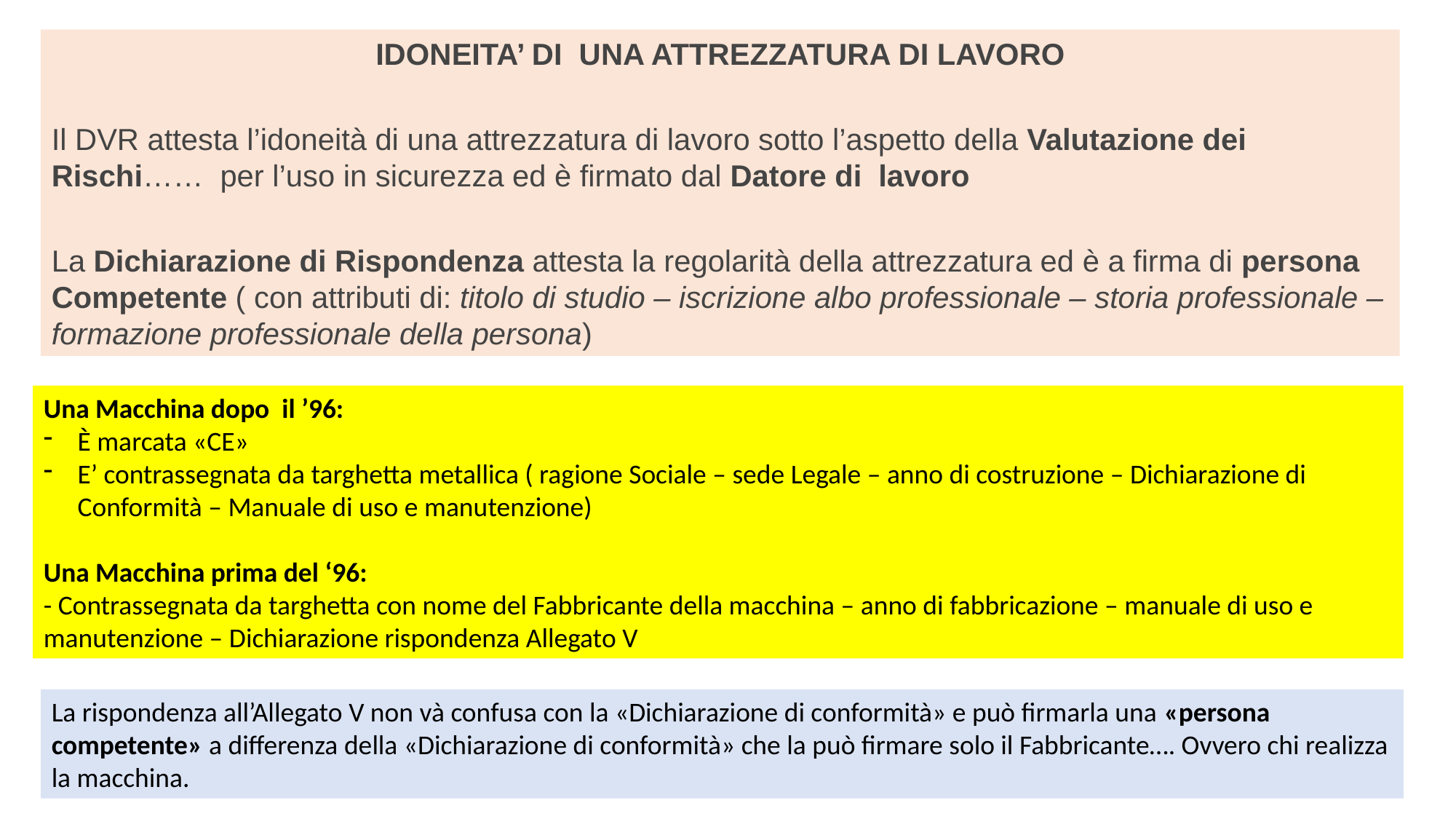

IDONEITA’ DI  UNA ATTREZZATURA DI LAVORO

Il DVR attesta l’idoneità di una attrezzatura di lavoro sotto l’aspetto della Valutazione dei Rischi……  per l’uso in sicurezza ed è firmato dal Datore di  lavoro

La Dichiarazione di Rispondenza attesta la regolarità della attrezzatura ed è a firma di persona Competente ( con attributi di: titolo di studio – iscrizione albo professionale – storia professionale – formazione professionale della persona)
Una Macchina dopo  il ’96:
È marcata «CE»
E’ contrassegnata da targhetta metallica ( ragione Sociale – sede Legale – anno di costruzione – Dichiarazione di Conformità – Manuale di uso e manutenzione)

Una Macchina prima del ‘96:
- Contrassegnata da targhetta con nome del Fabbricante della macchina – anno di fabbricazione – manuale di uso e manutenzione – Dichiarazione rispondenza Allegato V
La rispondenza all’Allegato V non và confusa con la «Dichiarazione di conformità» e può firmarla una «persona competente» a differenza della «Dichiarazione di conformità» che la può firmare solo il Fabbricante…. Ovvero chi realizza la macchina.